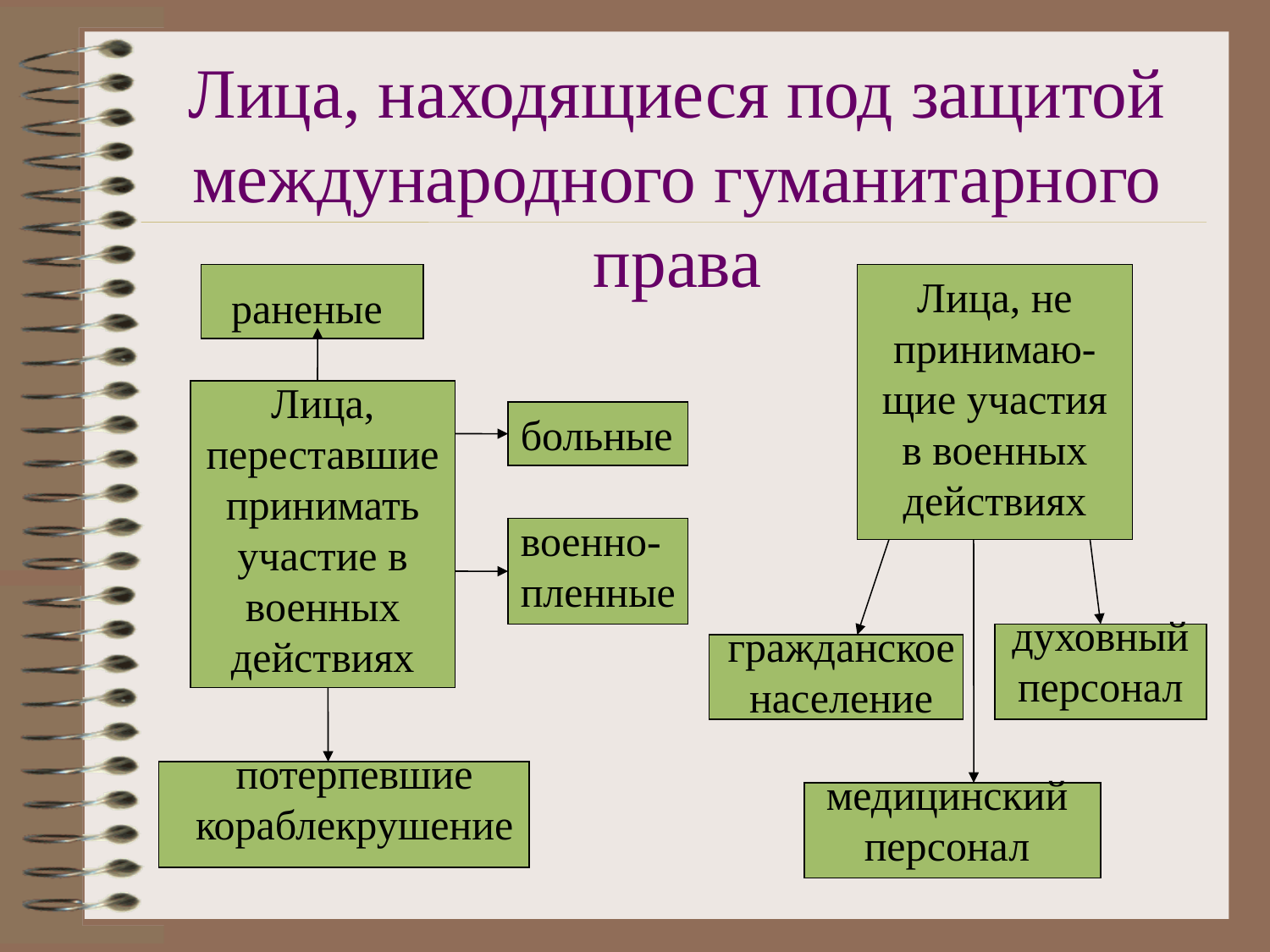

# Лица, находящиеся под защитой международного гуманитарного права

Лица, не принимаю-щие участия в военных действиях
раненые

Лица, переставшие принимать участие в военных действиях

больные

военно-пленные

духовный персонал
гражданское население

потерпевшие кораблекрушение

медицинский персонал